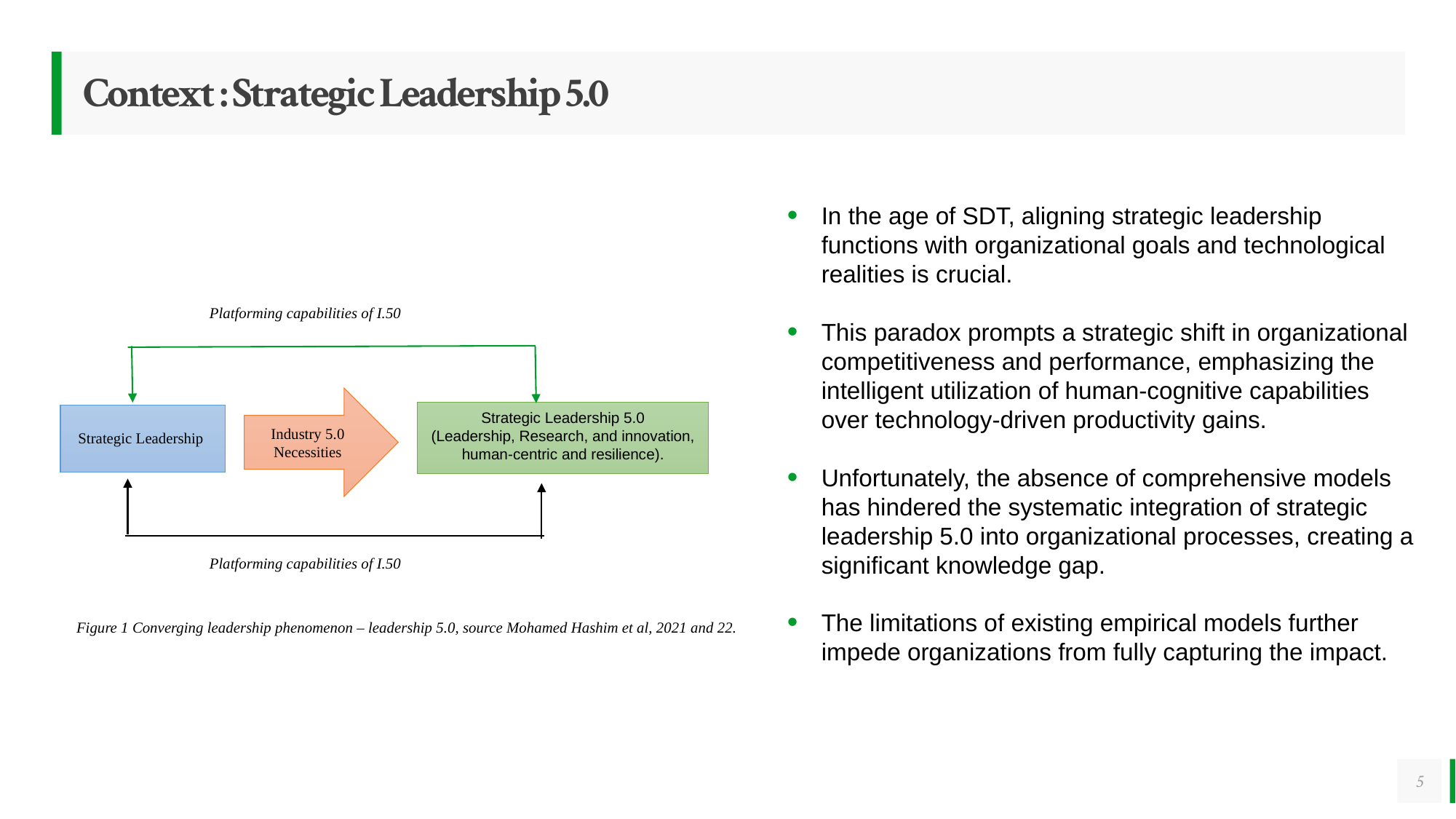

# Context : Strategic Leadership 5.0

In the age of SDT, aligning strategic leadership functions with organizational goals and technological realities is crucial.

This paradox prompts a strategic shift in organizational competitiveness and performance, emphasizing the intelligent utilization of human-cognitive capabilities over technology-driven productivity gains.

Unfortunately, the absence of comprehensive models has hindered the systematic integration of strategic leadership 5.0 into organizational processes, creating a significant knowledge gap.

The limitations of existing empirical models further impede organizations from fully capturing the impact.
Platforming capabilities of I.50
Industry 5.0
Necessities

Strategic Leadership
Strategic Leadership 5.0
(Leadership, Research, and innovation, human-centric and resilience).
Platforming capabilities of I.50
Figure 1 Converging leadership phenomenon – leadership 5.0, source Mohamed Hashim et al, 2021 and 22.

5